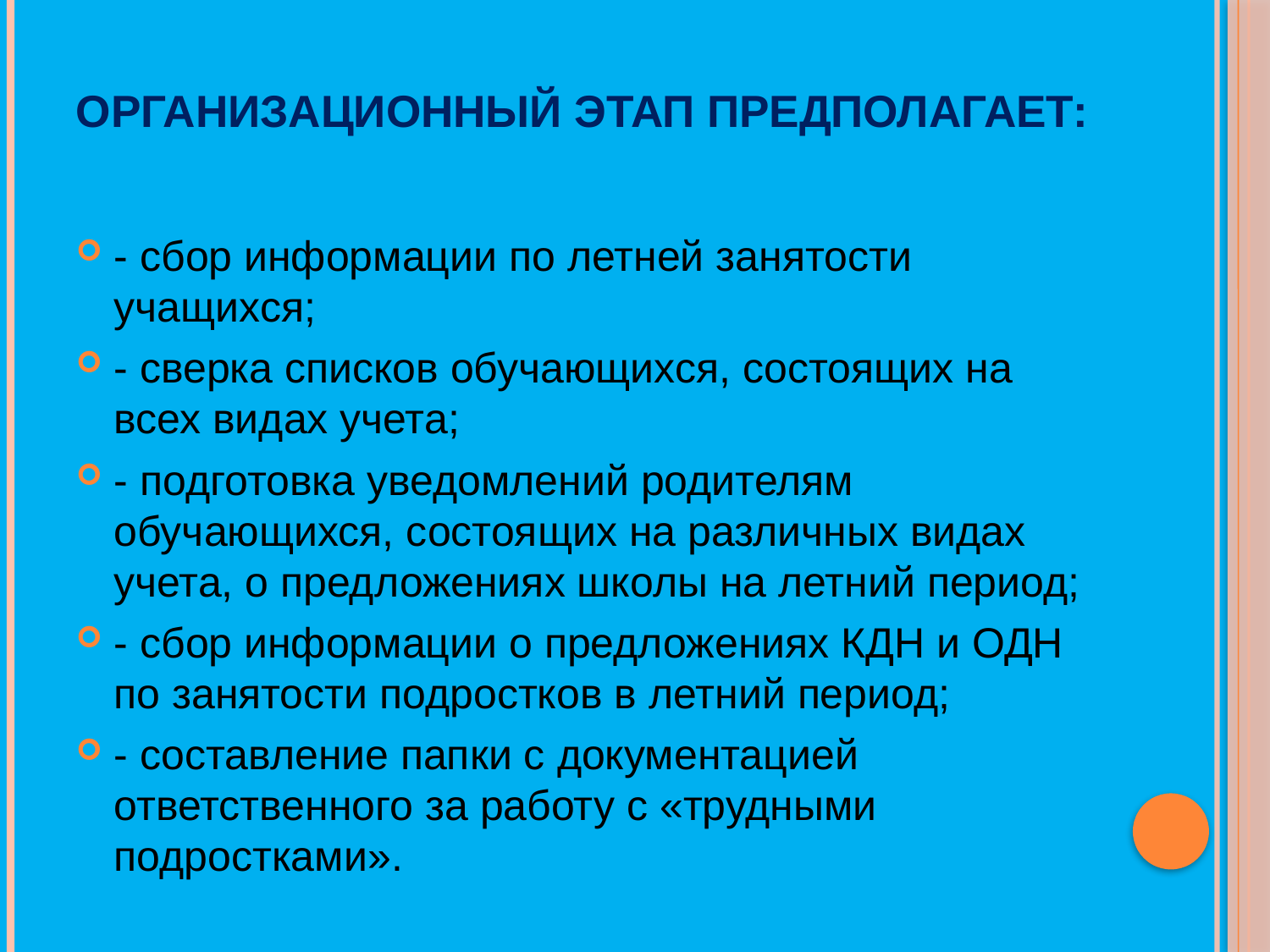

# Организационный этап предполагает:
- сбор информации по летней занятости учащихся;
- сверка списков обучающихся, состоящих на всех видах учета;
- подготовка уведомлений родителям обучающихся, состоящих на различных видах учета, о предложениях школы на летний период;
- сбор информации о предложениях КДН и ОДН по занятости подростков в летний период;
- составление папки с документацией ответственного за работу с «трудными подростками».